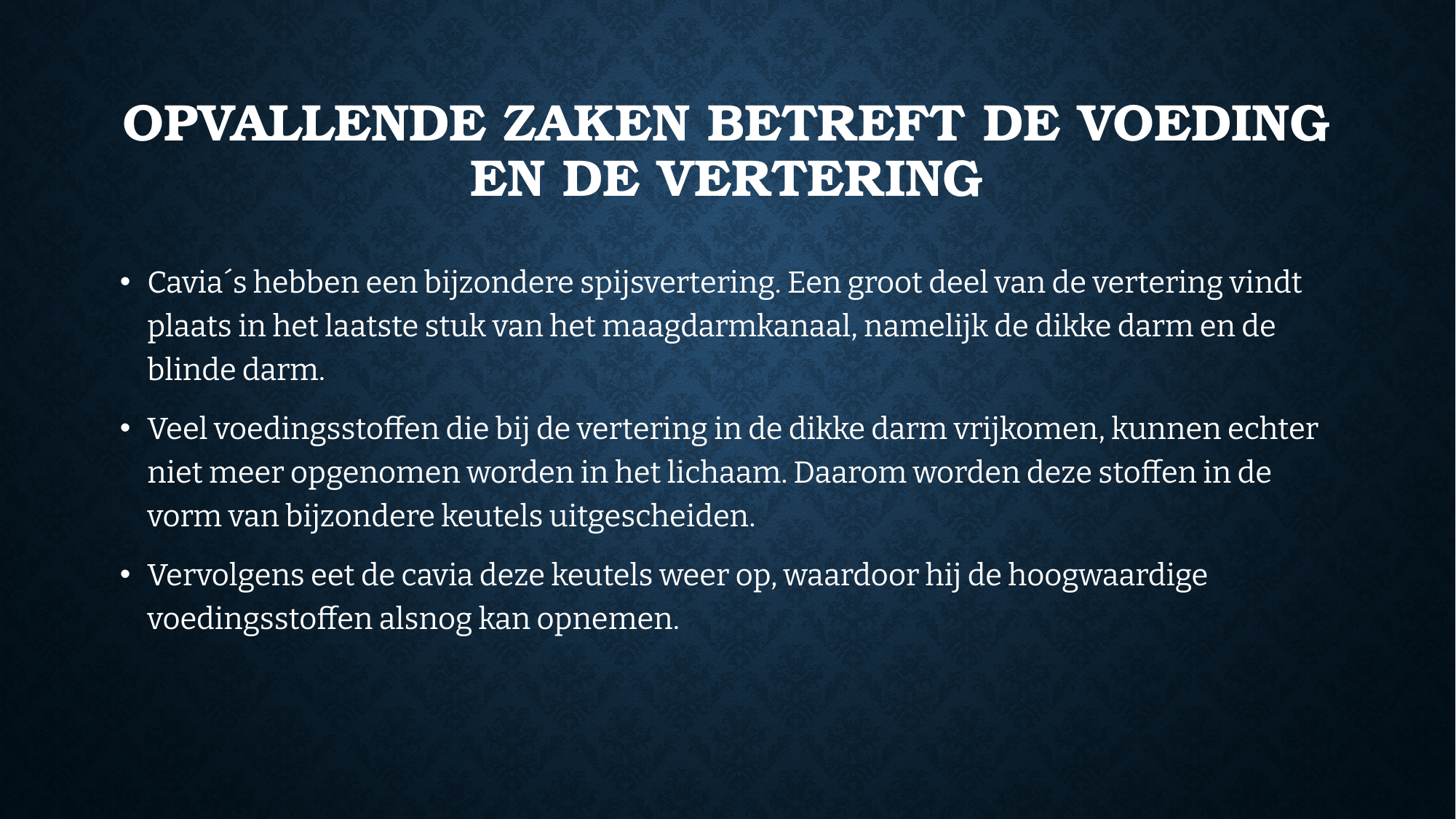

# opvallende zaken betreft de voeding en de vertering
Cavia´s hebben een bijzondere spijsvertering. Een groot deel van de vertering vindt plaats in het laatste stuk van het maagdarmkanaal, namelijk de dikke darm en de blinde darm.
Veel voedingsstoffen die bij de vertering in de dikke darm vrijkomen, kunnen echter niet meer opgenomen worden in het lichaam. Daarom worden deze stoffen in de vorm van bijzondere keutels uitgescheiden.
Vervolgens eet de cavia deze keutels weer op, waardoor hij de hoogwaardige voedingsstoffen alsnog kan opnemen.